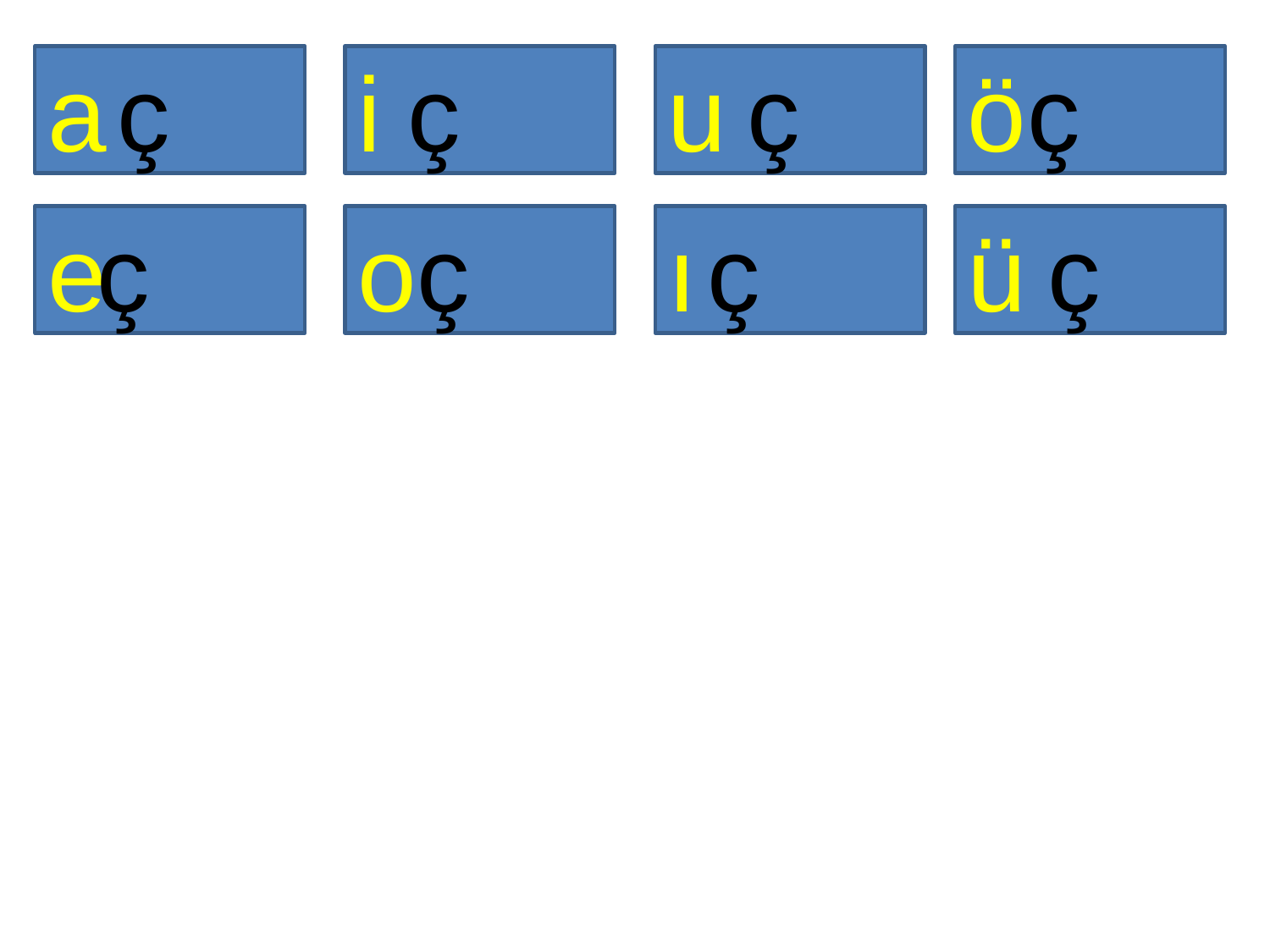

a
ç
i
ç
u
ç
ö
ç
e
ç
o
ç
ı
ç
ü
ç